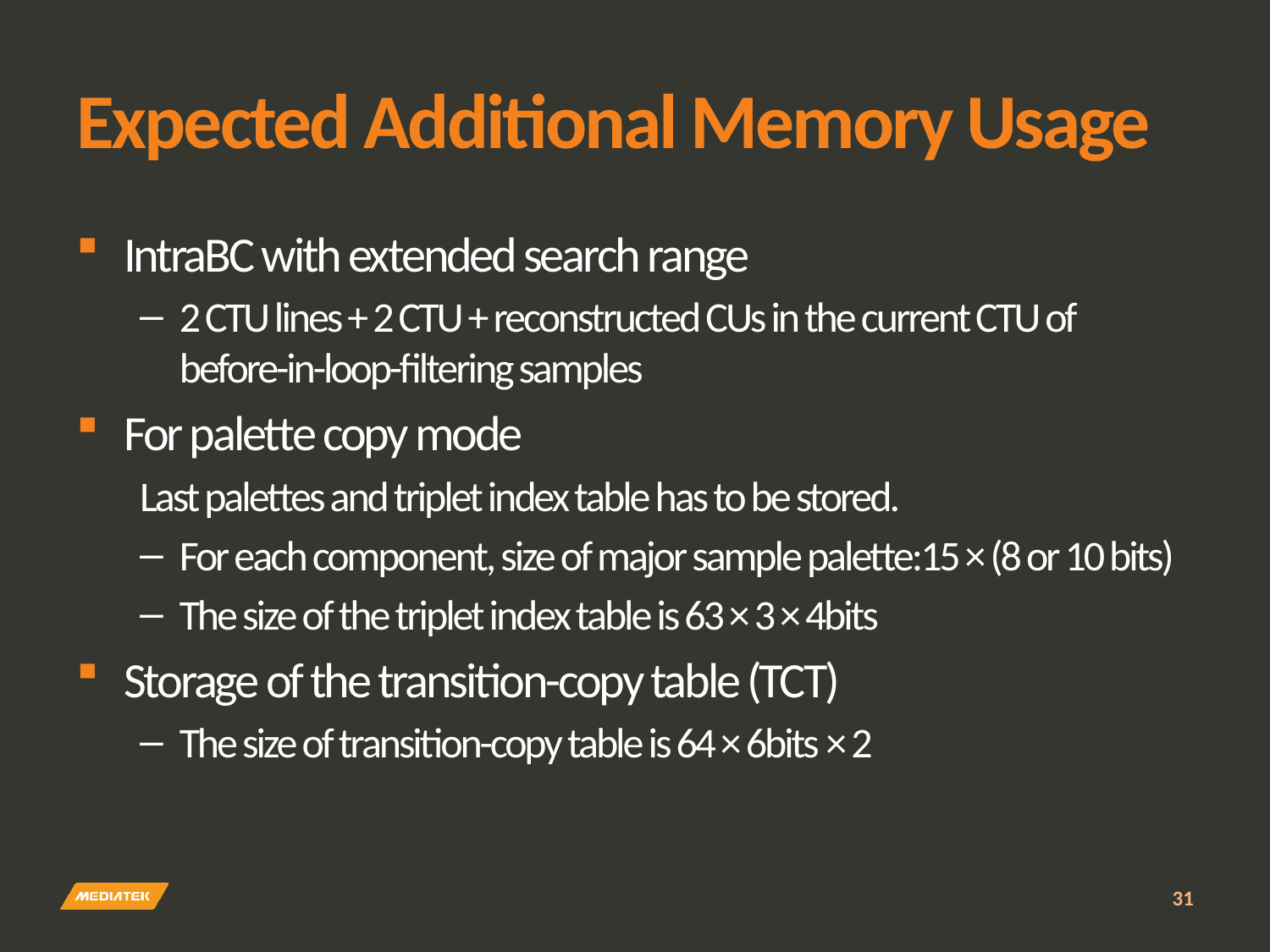

# Expected Additional Memory Usage
IntraBC with extended search range
2 CTU lines + 2 CTU + reconstructed CUs in the current CTU of
before-in-loop-filtering samples
For palette copy mode
Last palettes and triplet index table has to be stored.
For each component, size of major sample palette:15 × (8 or 10 bits)
The size of the triplet index table is 63 × 3 × 4bits
Storage of the transition-copy table (TCT)
The size of transition-copy table is 64 × 6bits × 2

31